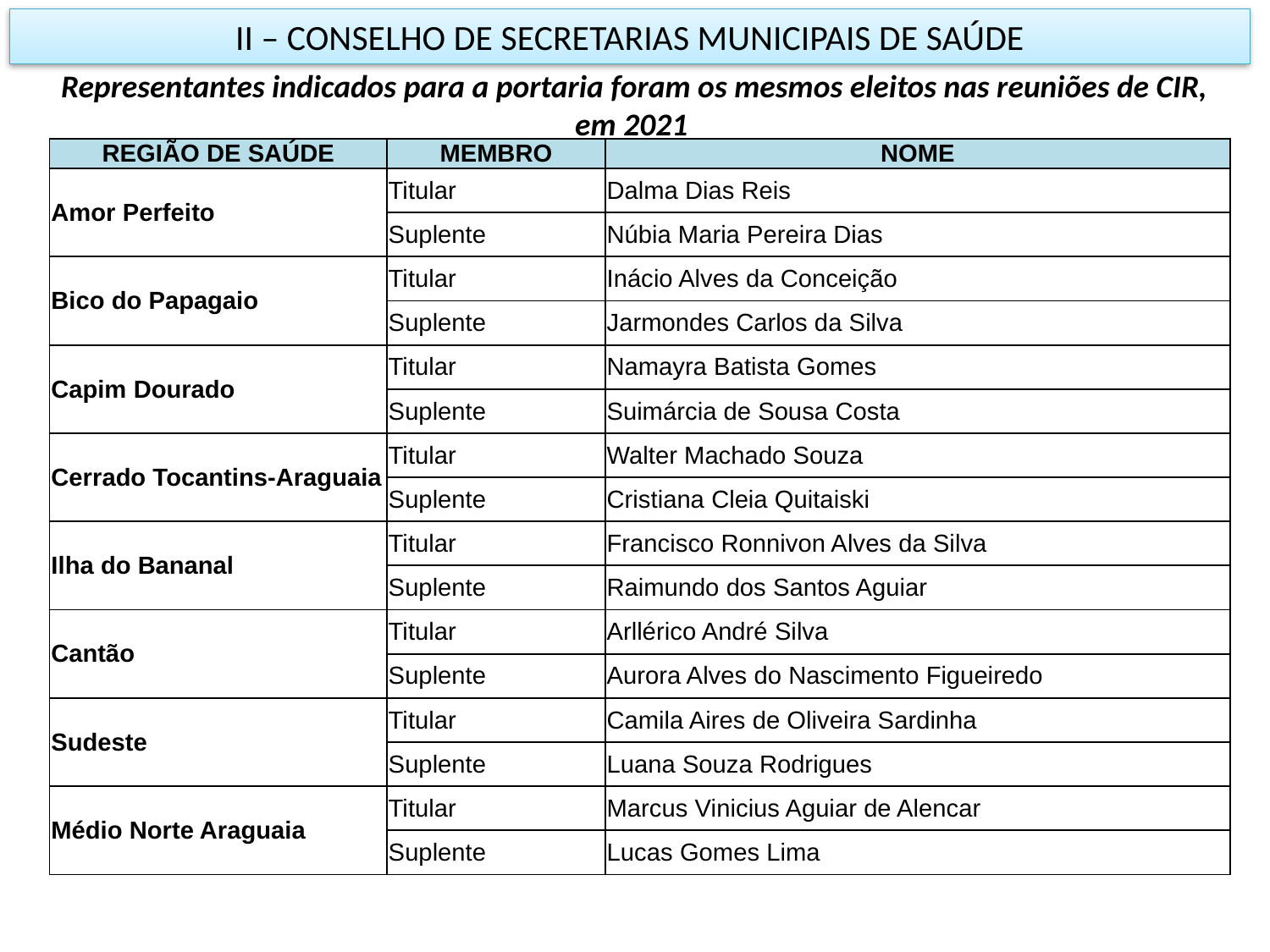

II – CONSELHO DE SECRETARIAS MUNICIPAIS DE SAÚDE
Representantes indicados para a portaria foram os mesmos eleitos nas reuniões de CIR, em 2021
| REGIÃO DE SAÚDE | MEMBRO | NOME |
| --- | --- | --- |
| Amor Perfeito | Titular | Dalma Dias Reis |
|  | Suplente | Núbia Maria Pereira Dias |
| Bico do Papagaio | Titular | Inácio Alves da Conceição |
|  | Suplente | Jarmondes Carlos da Silva |
| Capim Dourado | Titular | Namayra Batista Gomes |
|  | Suplente | Suimárcia de Sousa Costa |
| Cerrado Tocantins-Araguaia | Titular | Walter Machado Souza |
|  | Suplente | Cristiana Cleia Quitaiski |
| Ilha do Bananal | Titular | Francisco Ronnivon Alves da Silva |
|  | Suplente | Raimundo dos Santos Aguiar |
| Cantão | Titular | Arllérico André Silva |
|  | Suplente | Aurora Alves do Nascimento Figueiredo |
| Sudeste | Titular | Camila Aires de Oliveira Sardinha |
|  | Suplente | Luana Souza Rodrigues |
| Médio Norte Araguaia | Titular | Marcus Vinicius Aguiar de Alencar |
|  | Suplente | Lucas Gomes Lima |